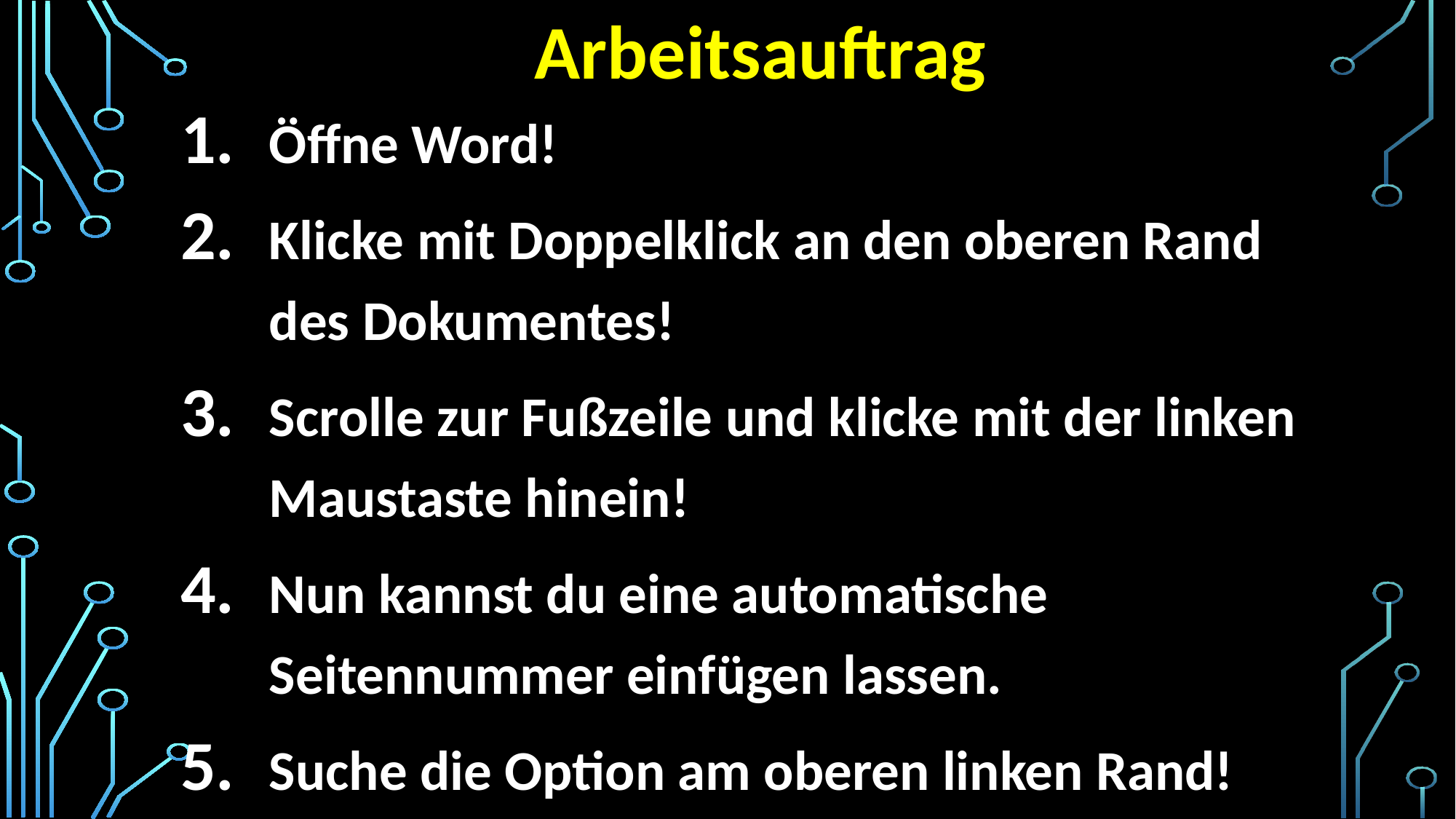

# Arbeitsauftrag
Öffne Word!
Klicke mit Doppelklick an den oberen Rand des Dokumentes!
Scrolle zur Fußzeile und klicke mit der linken Maustaste hinein!
Nun kannst du eine automatische Seitennummer einfügen lassen.
Suche die Option am oberen linken Rand!